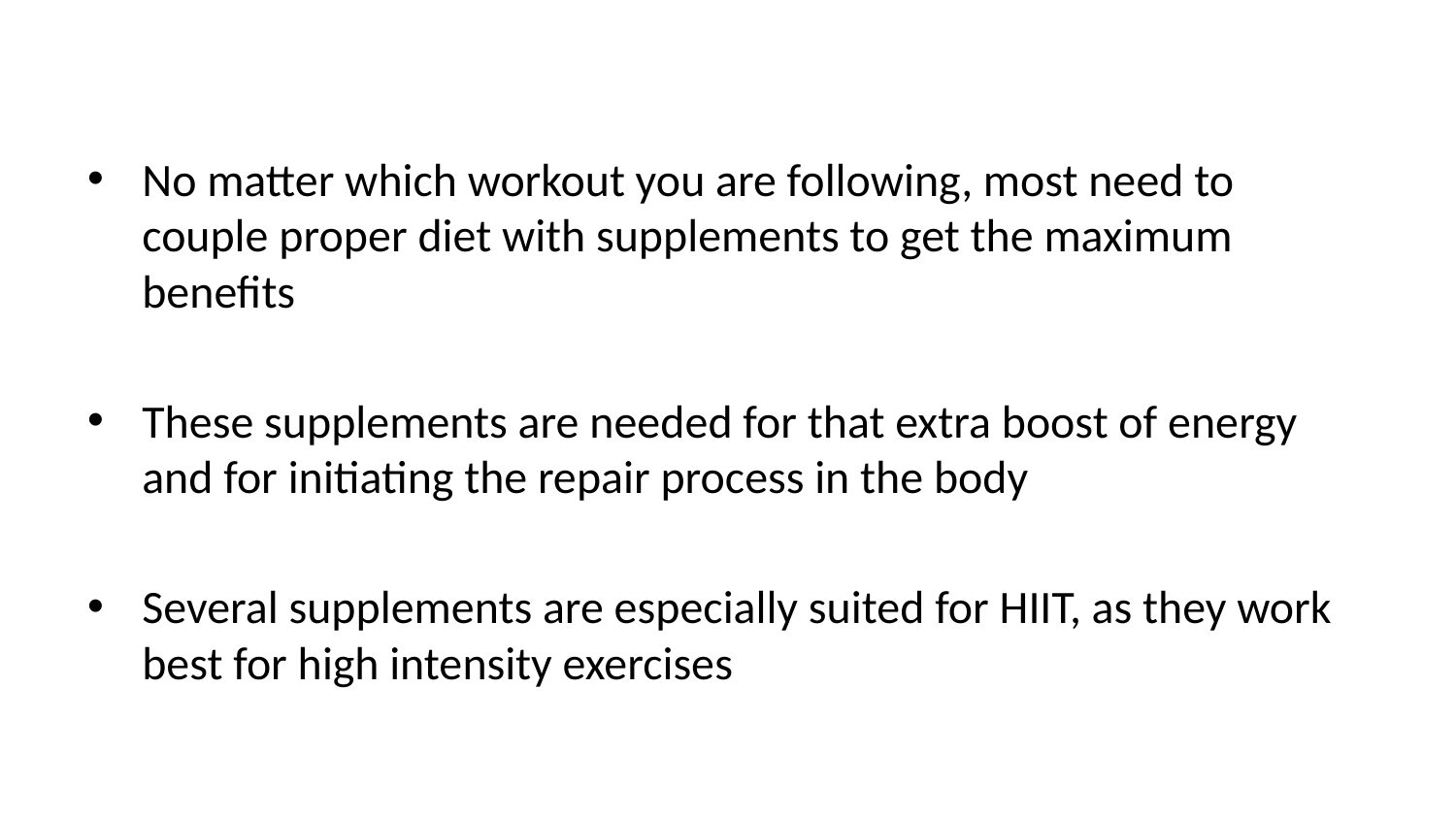

No matter which workout you are following, most need to couple proper diet with supplements to get the maximum benefits

These supplements are needed for that extra boost of energy and for initiating the repair process in the body

Several supplements are especially suited for HIIT, as they work best for high intensity exercises